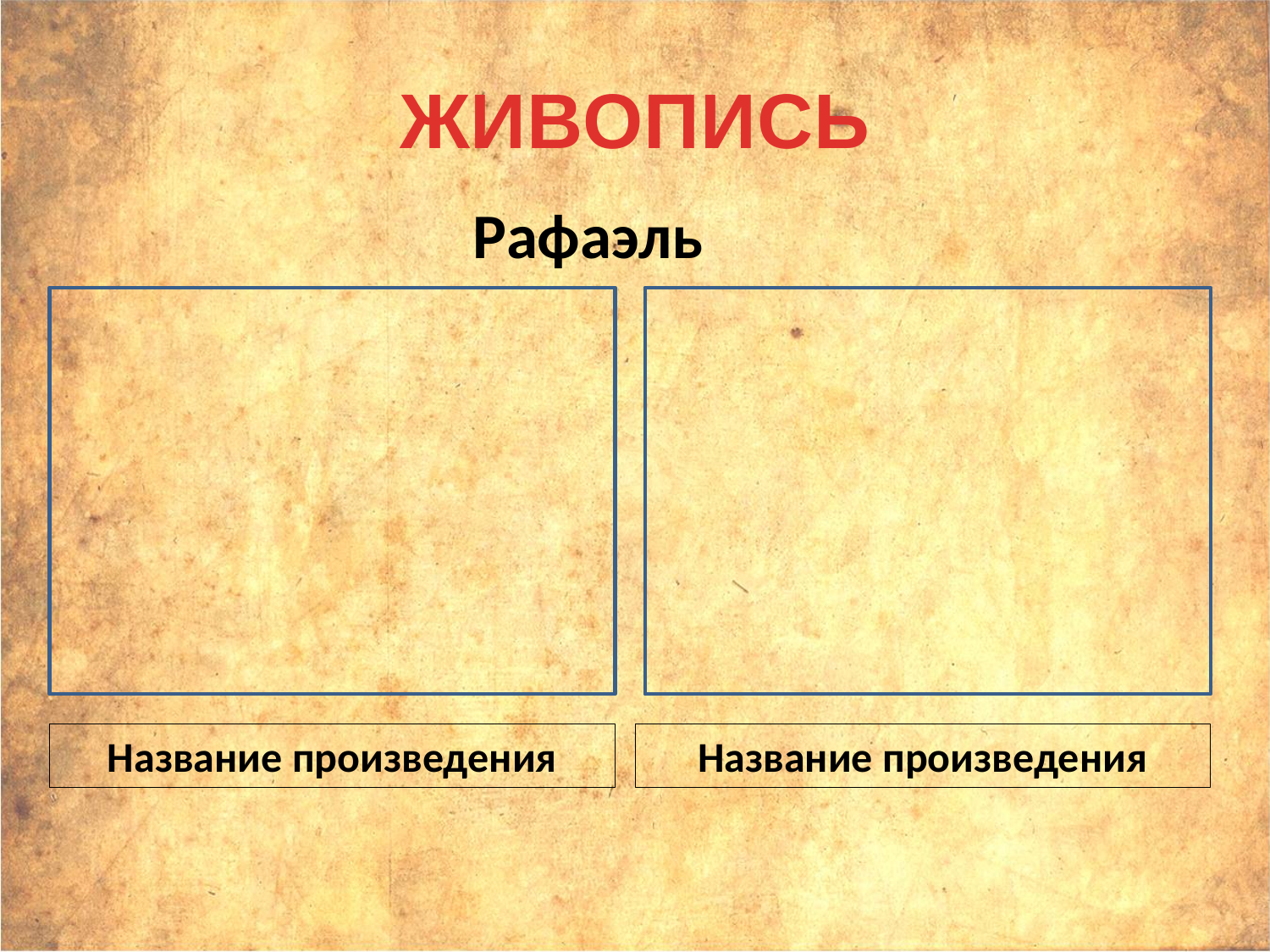

# ЖИВОПИСЬ
Рафаэль

Название произведения
Название произведения